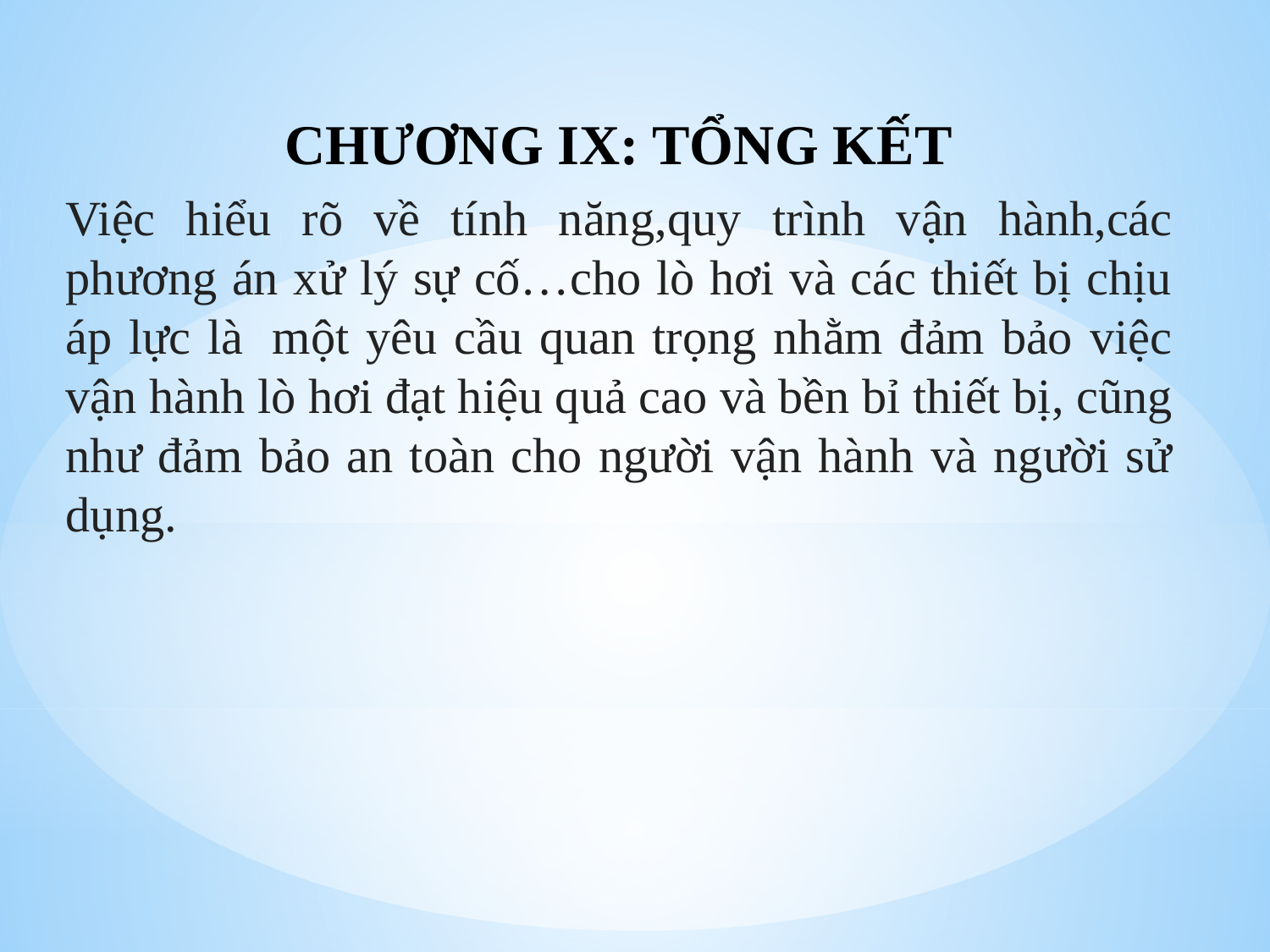

CHƯƠNG IX: TỔNG KẾT
Việc hiểu rõ về tính năng,quy trình vận hành,các phương án xử lý sự cố…cho lò hơi và các thiết bị chịu áp lực là  một yêu cầu quan trọng nhằm đảm bảo việc vận hành lò hơi đạt hiệu quả cao và bền bỉ thiết bị, cũng như đảm bảo an toàn cho người vận hành và người sử dụng.